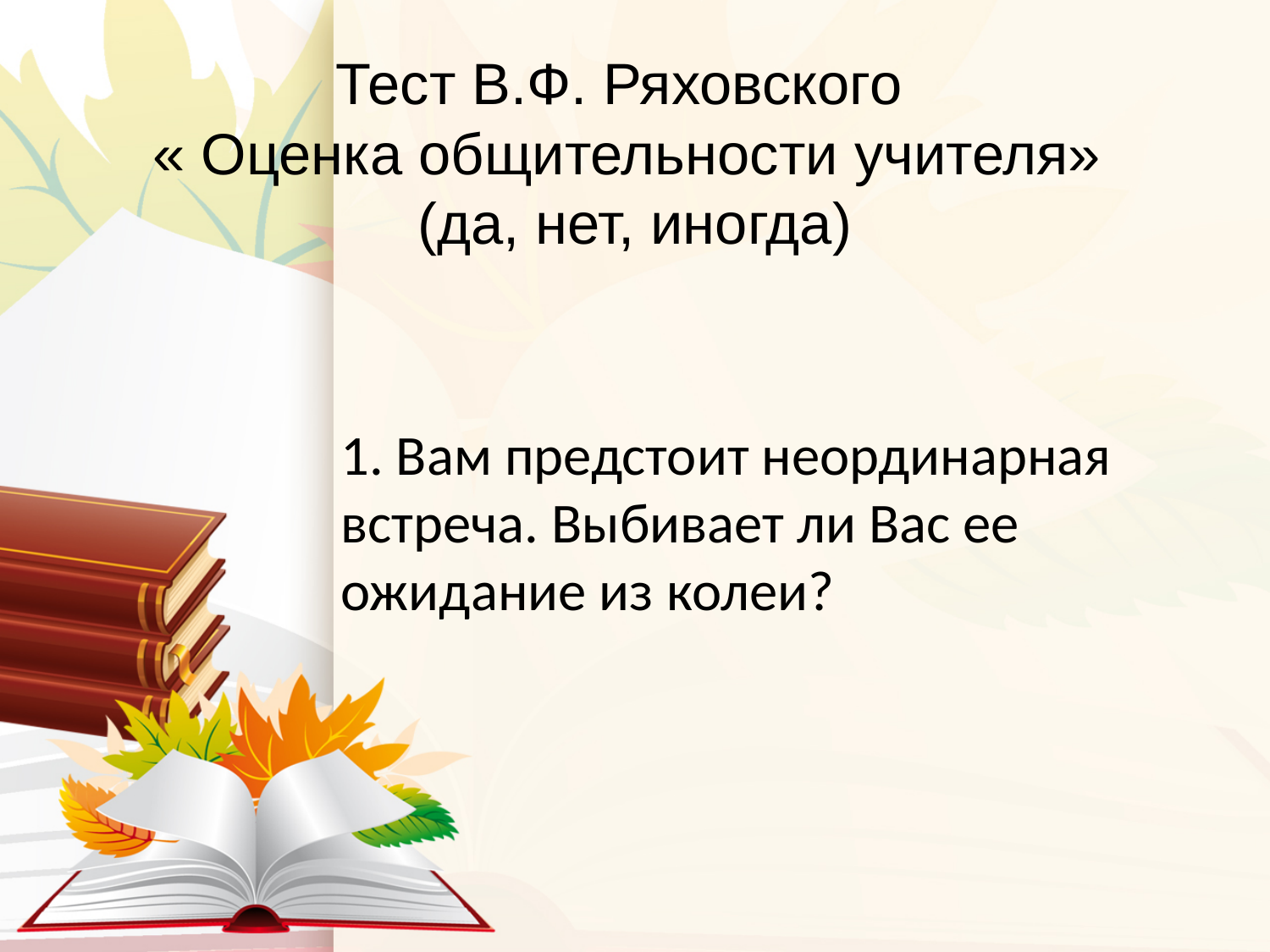

# Тест В.Ф. Ряховского « Оценка общительности учителя» (да, нет, иногда)
1. Вам предстоит неординарная встреча. Выбивает ли Вас ее ожидание из колеи?